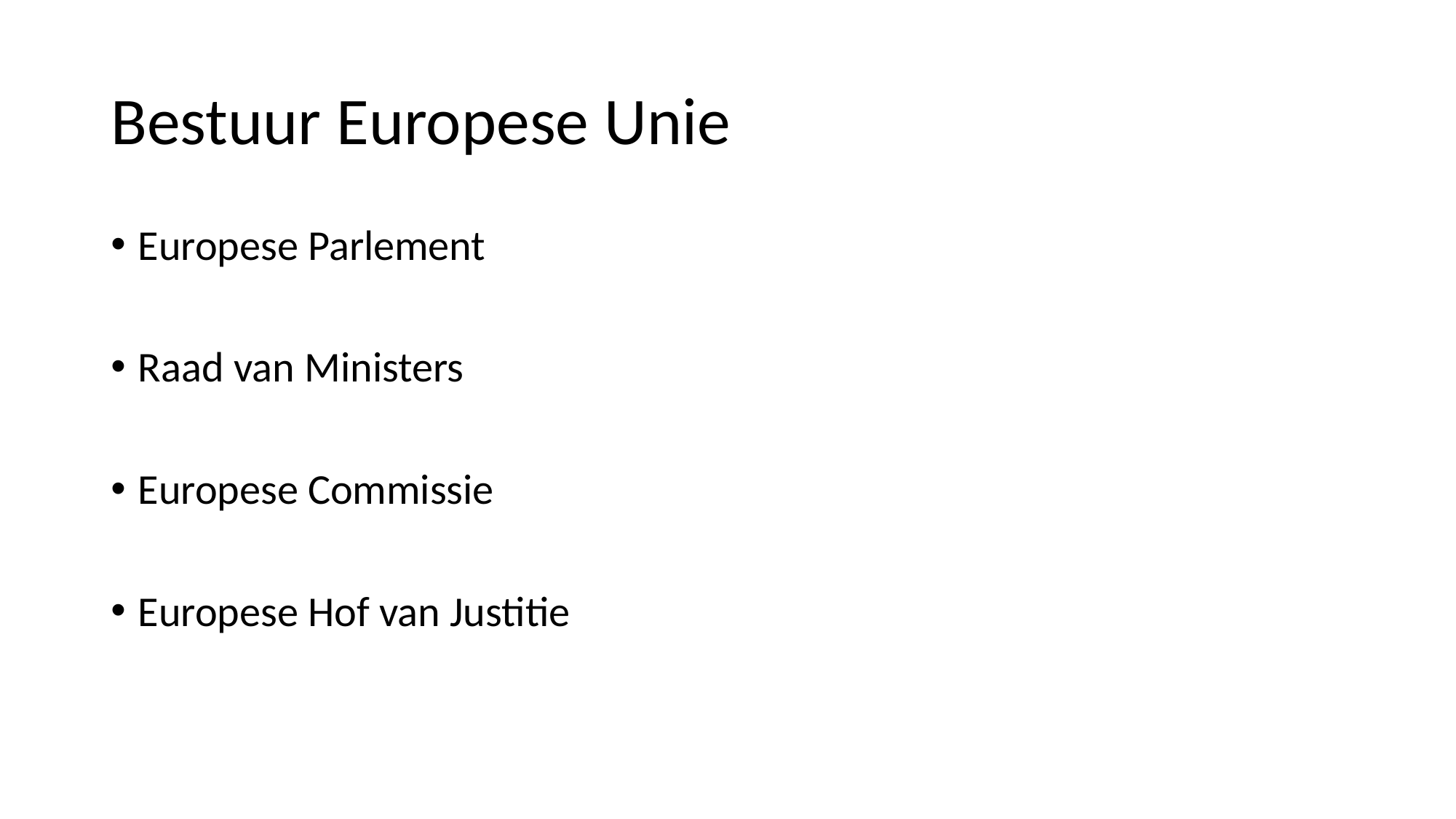

# Bestuur Europese Unie
Europese Parlement

Raad van Ministers

Europese Commissie

Europese Hof van Justitie